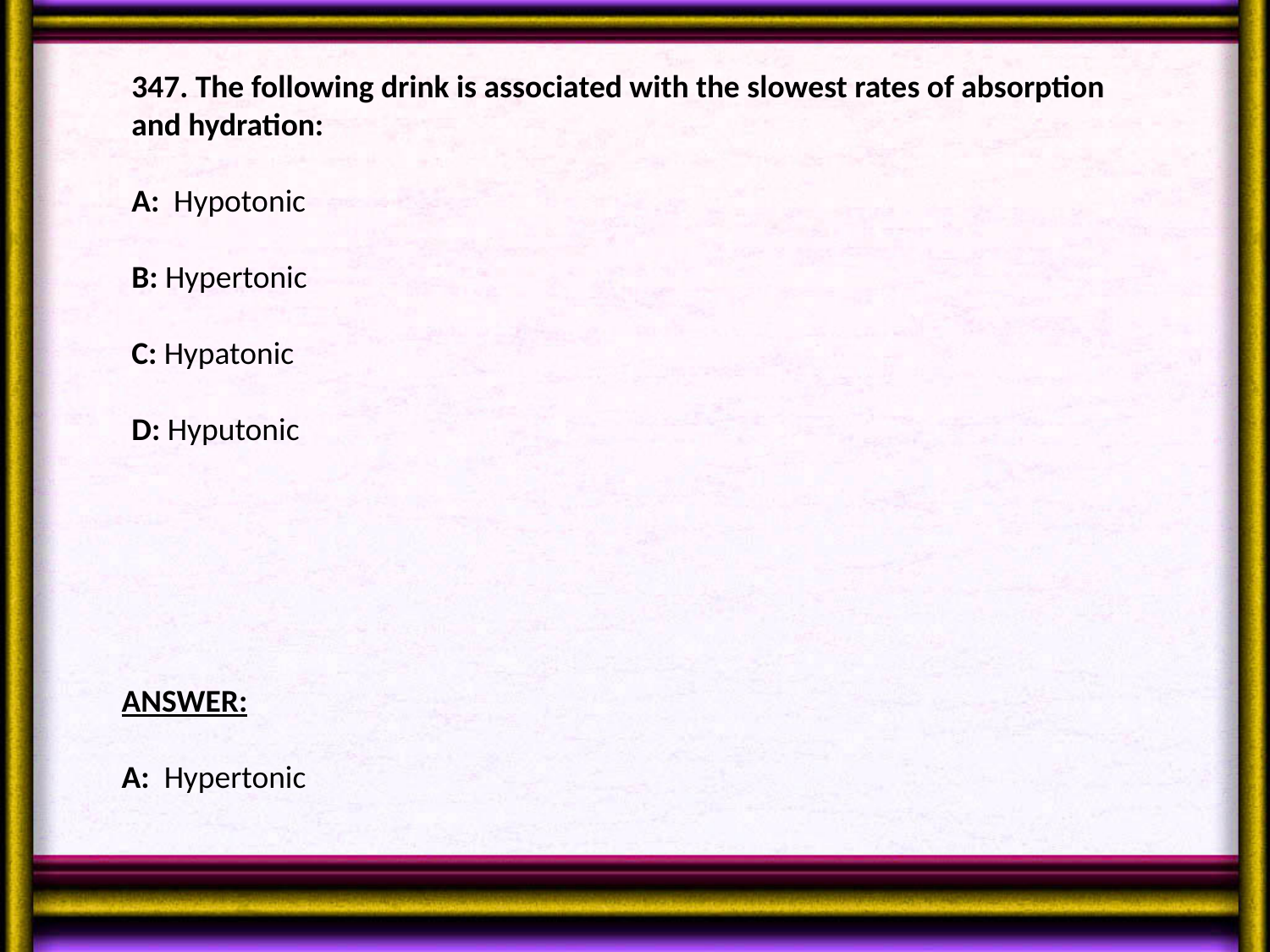

347. The following drink is associated with the slowest rates of absorption and hydration:

A:  Hypotonic

B: Hypertonic

C: Hypatonic

D: Hyputonic

ANSWER:

A:  Hypertonic